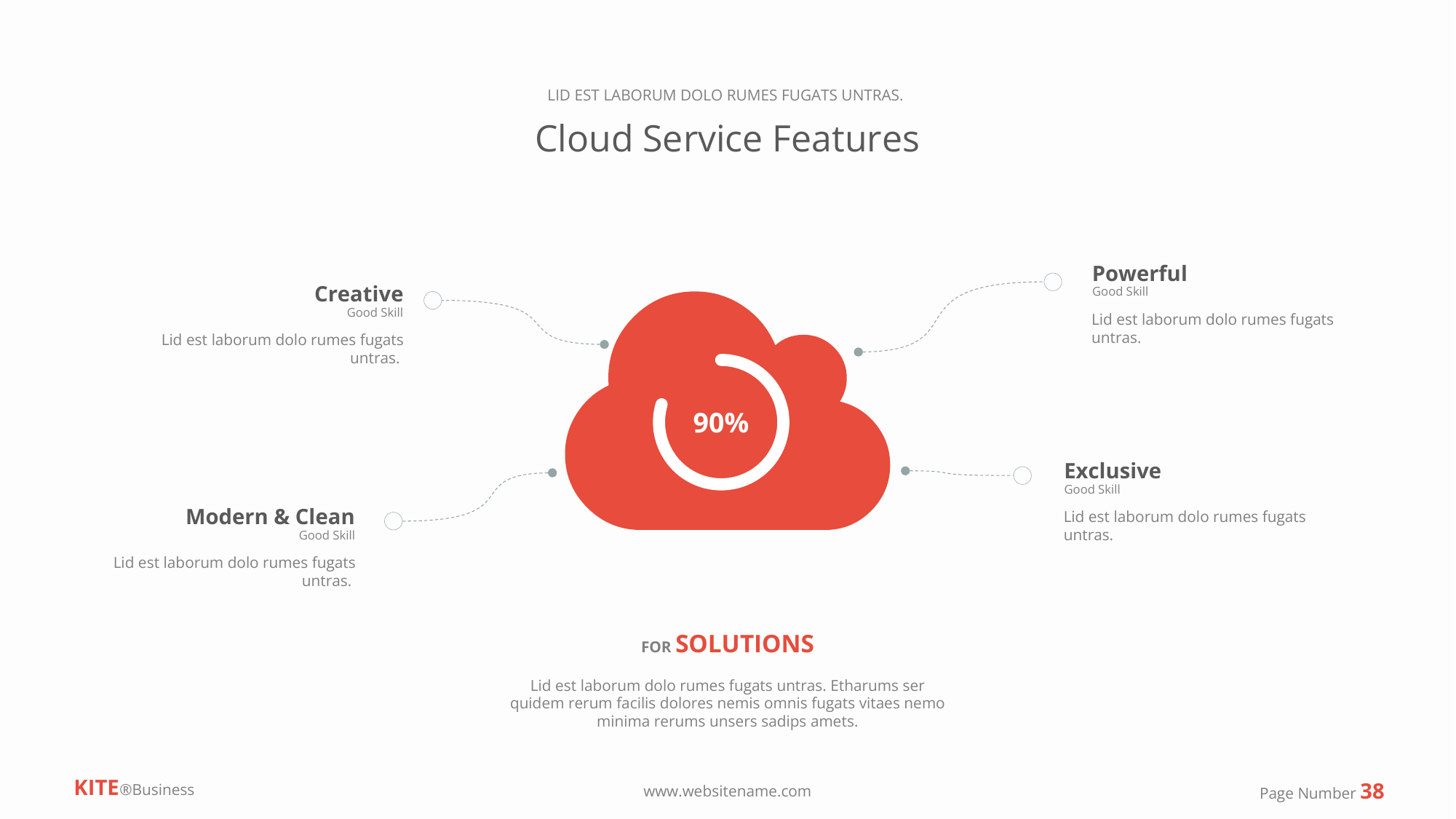

LID EST LABORUM DOLO RUMES FUGATS UNTRAS.
Cloud Service Features
Powerful

Creative
Good Skill

Good Skill
Lid est laborum dolo rumes fugats untras.
Lid est laborum dolo rumes fugats untras.

90%
Exclusive

Good Skill
Modern & Clean
Lid est laborum dolo rumes fugats untras.

Good Skill
Lid est laborum dolo rumes fugats untras.
FOR SOLUTIONS

Lid est laborum dolo rumes fugats untras. Etharums ser quidem rerum facilis dolores nemis omnis fugats vitaes nemo minima rerums unsers sadips amets.
KITE®Business
Page Number 38
www.websitename.com